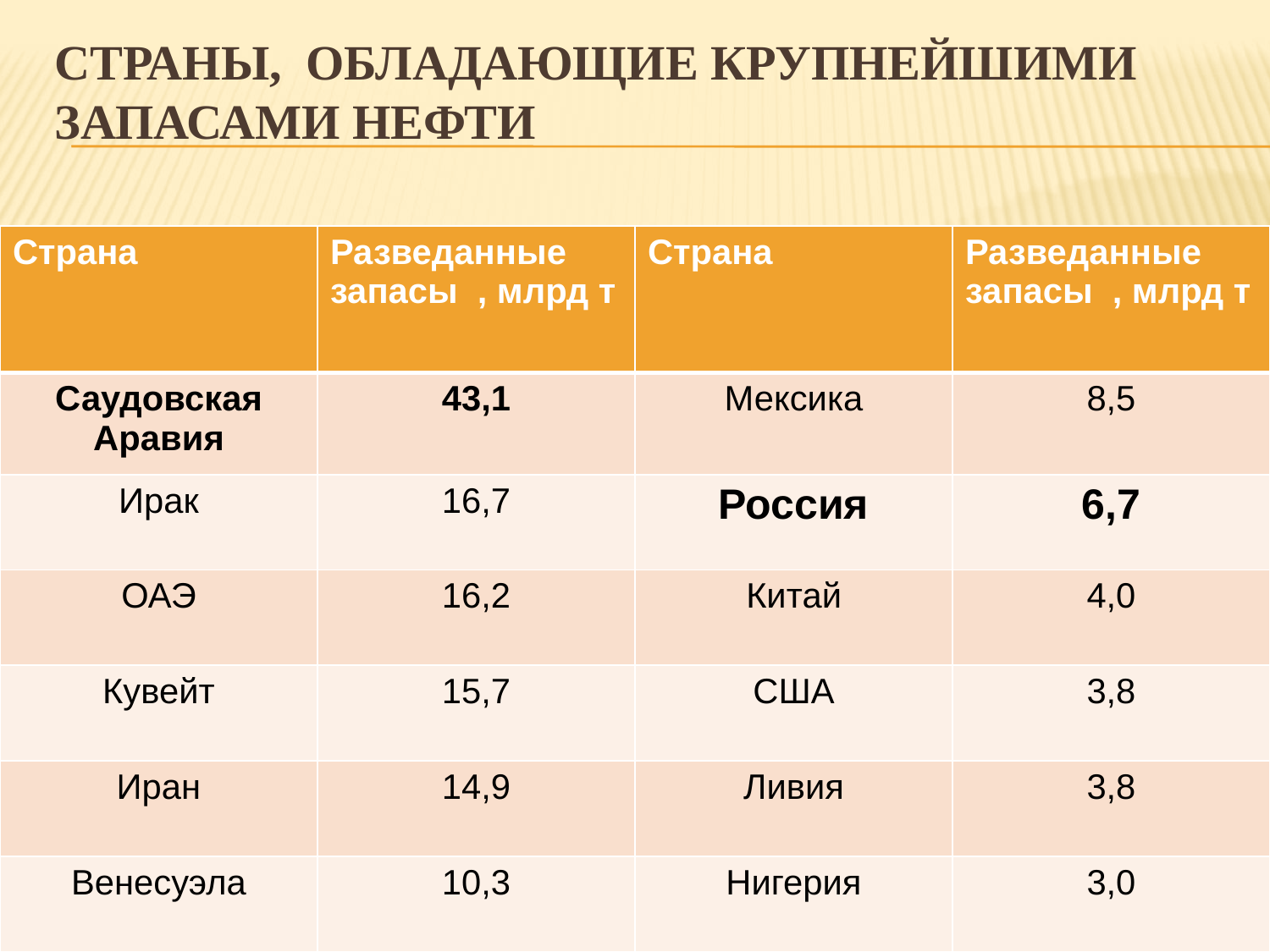

# Страны,  обладающие крупнейшими  запасами нефти

| Страна | Разведанные запасы , млрд т | Страна | Разведанные запасы , млрд т |
| --- | --- | --- | --- |
| Саудовская Аравия | 43,1 | Мексика | 8,5 |
| Ирак | 16,7 | Россия | 6,7 |
| ОАЭ | 16,2 | Китай | 4,0 |
| Кувейт | 15,7 | США | 3,8 |
| Иран | 14,9 | Ливия | 3,8 |
| Венесуэла | 10,3 | Нигерия | 3,0 |